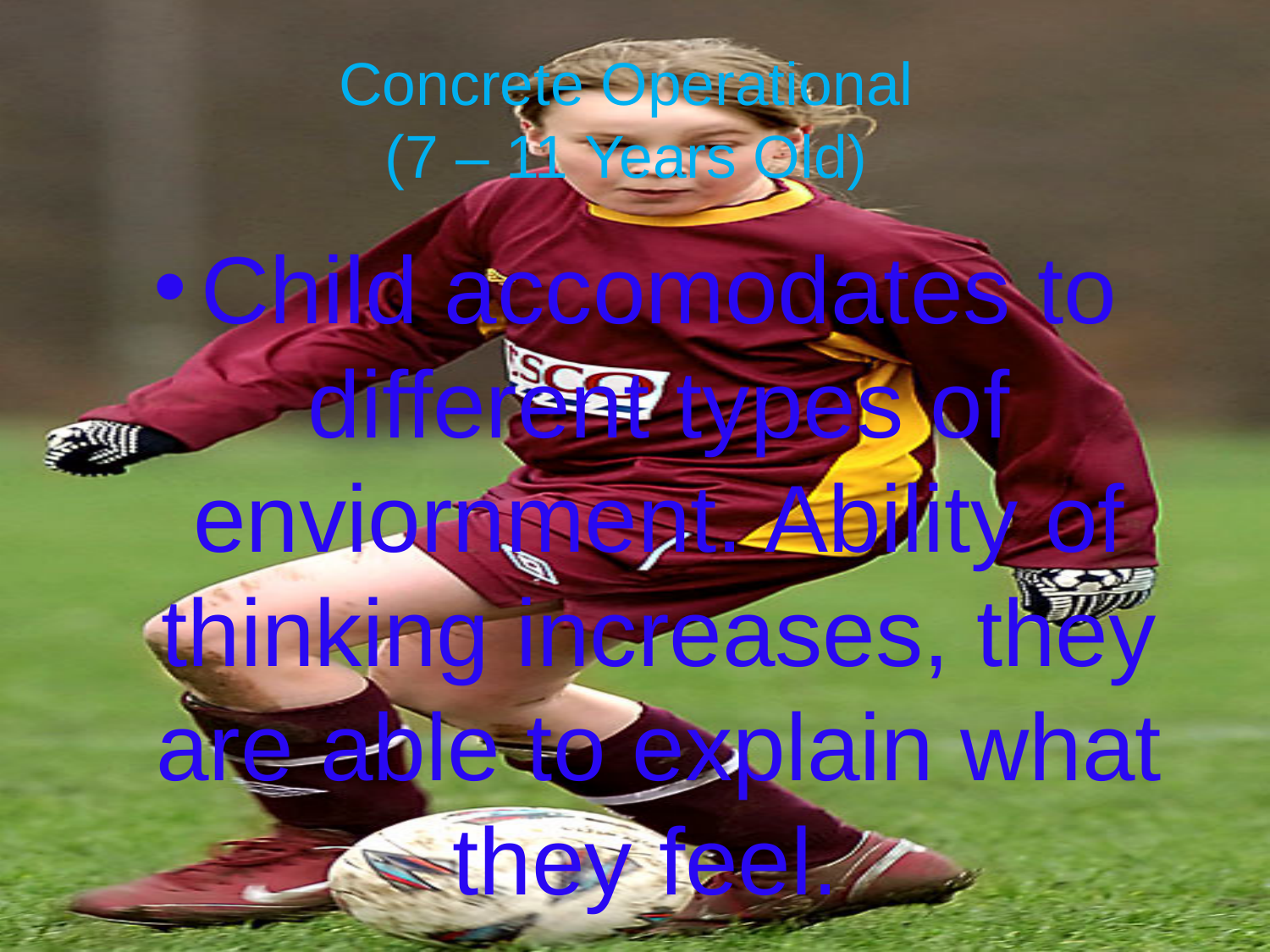

# Concrete Operational (7 – 11 Years Old)
Child accomodates to different types of enviornment. Ability of thinking increases, they are able to explain what they feel.